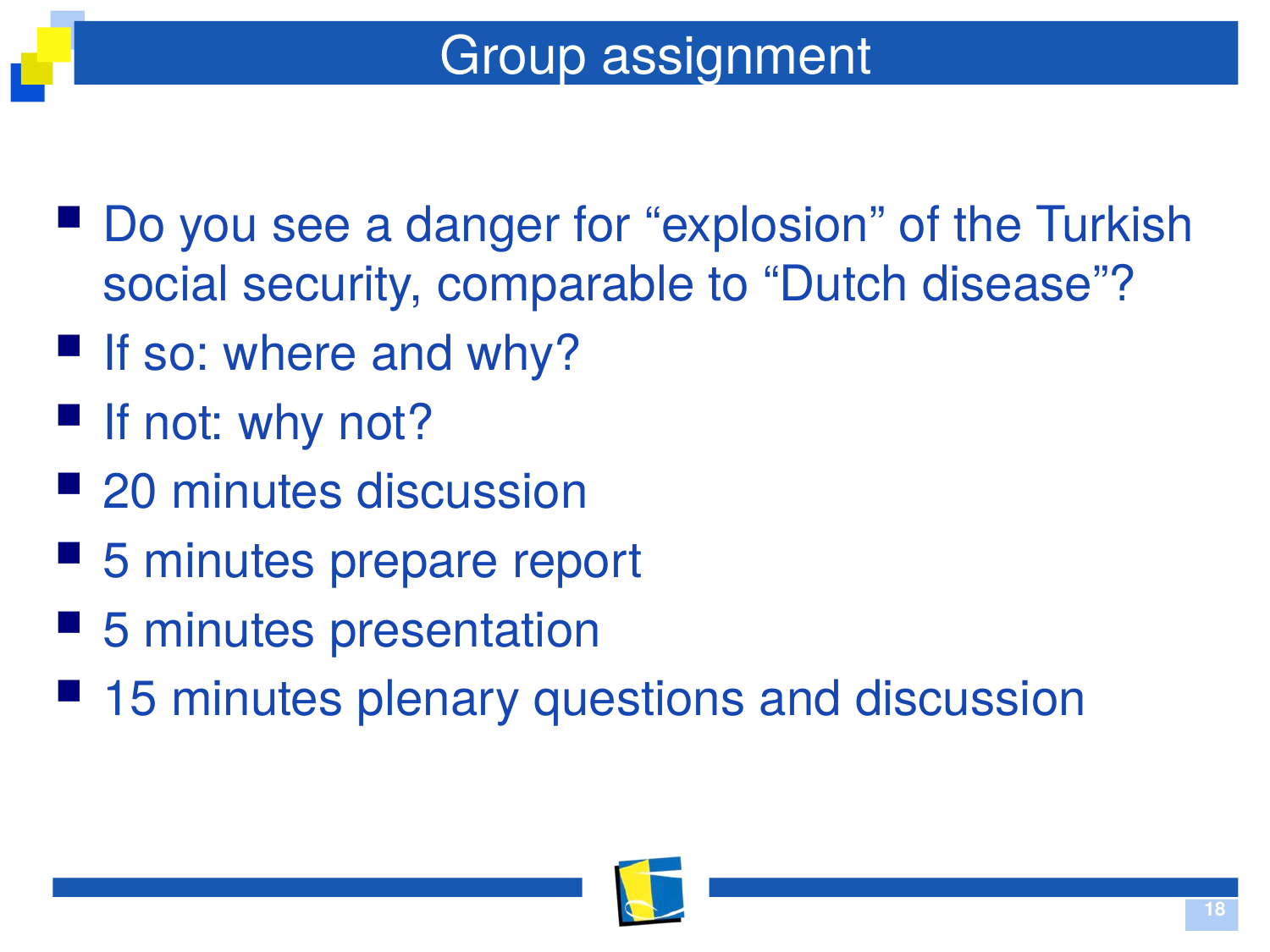

# Group assignment
Do you see a danger for “explosion” of the Turkish social security, comparable to “Dutch disease”?
If so: where and why?
If not: why not?
20 minutes discussion
5 minutes prepare report
5 minutes presentation
15 minutes plenary questions and discussion

18